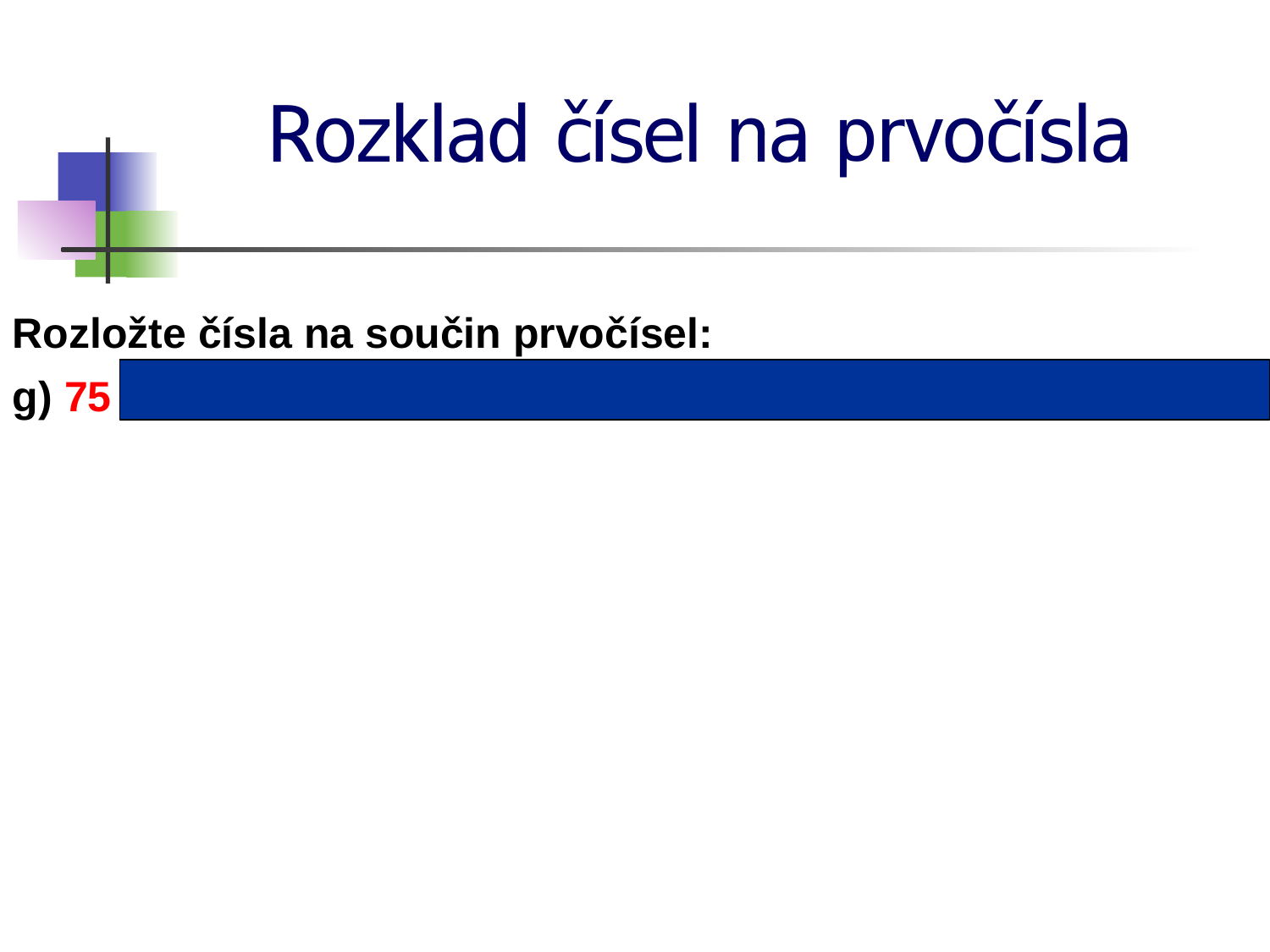

# Rozklad čísel na prvočísla
Rozložte čísla na součin prvočísel:

= 3 ∙ 5 ∙ 5
g) 75